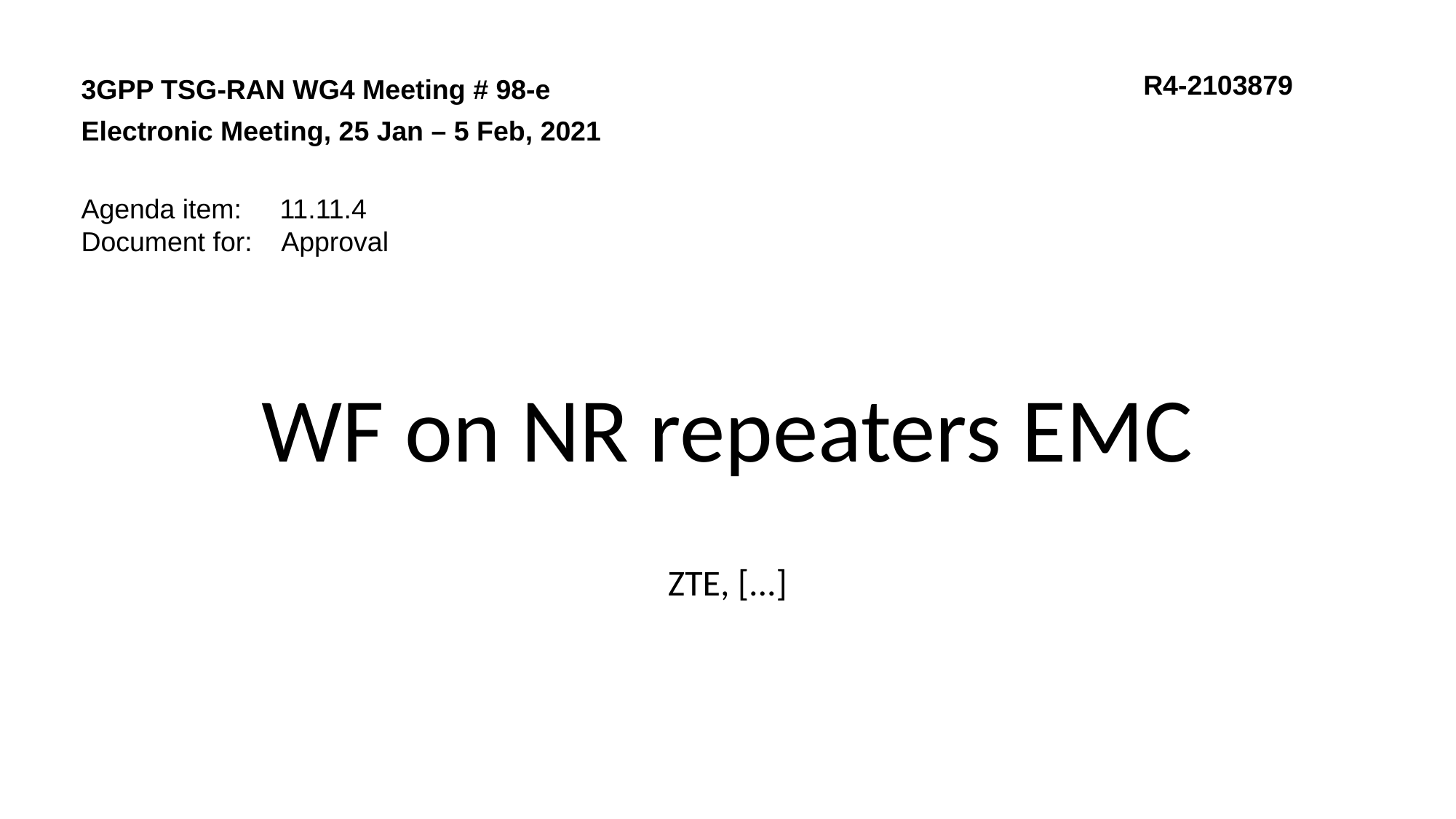

3GPP TSG-RAN WG4 Meeting # 98-e
Electronic Meeting, 25 Jan – 5 Feb, 2021
R4-2103879
Agenda item:     11.11.4
Document for:    Approval
# WF on NR repeaters EMC
ZTE, [...]